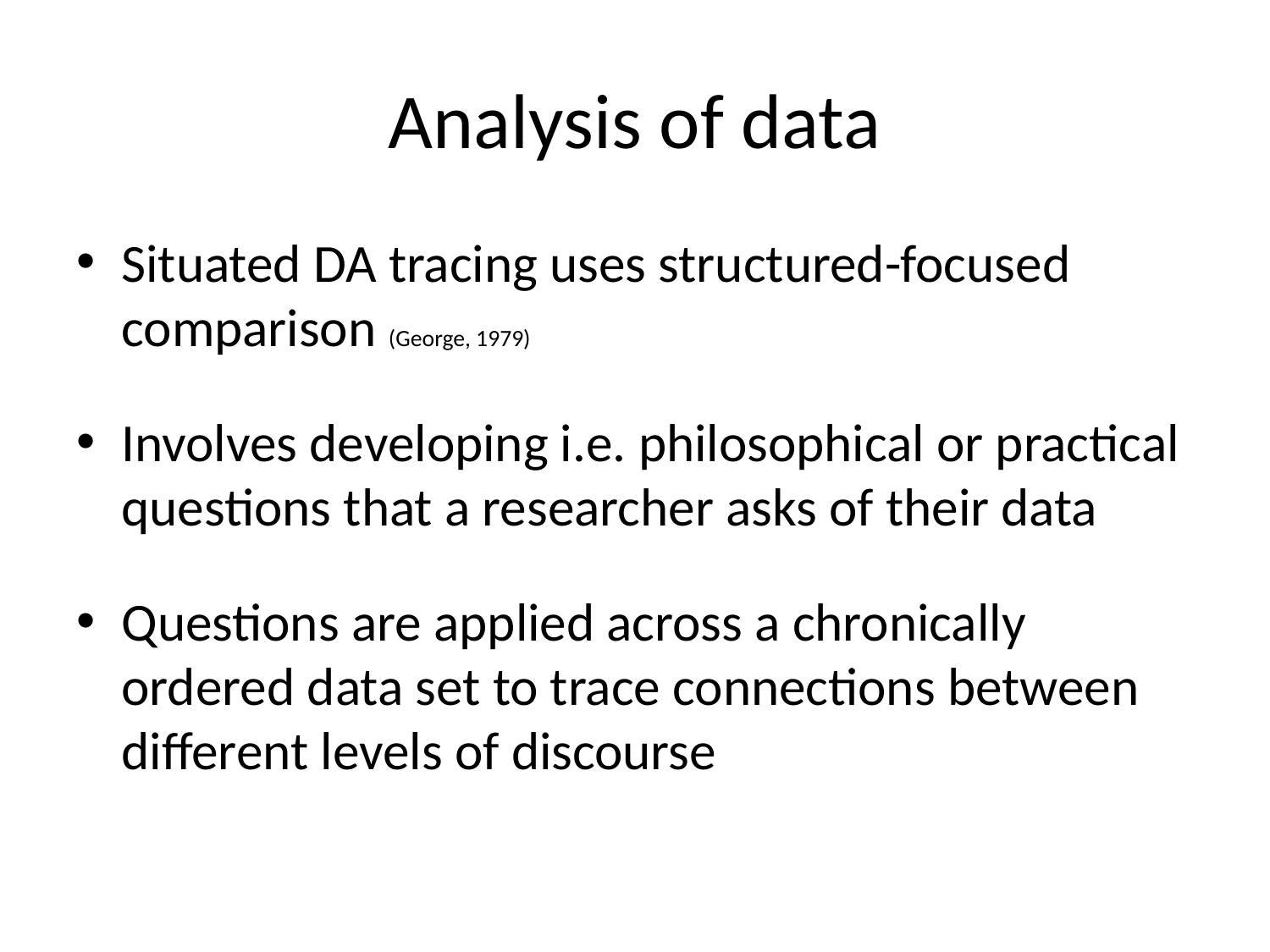

# Analysis of data
Situated DA tracing uses structured-focused comparison (George, 1979)
Involves developing i.e. philosophical or practical questions that a researcher asks of their data
Questions are applied across a chronically ordered data set to trace connections between different levels of discourse